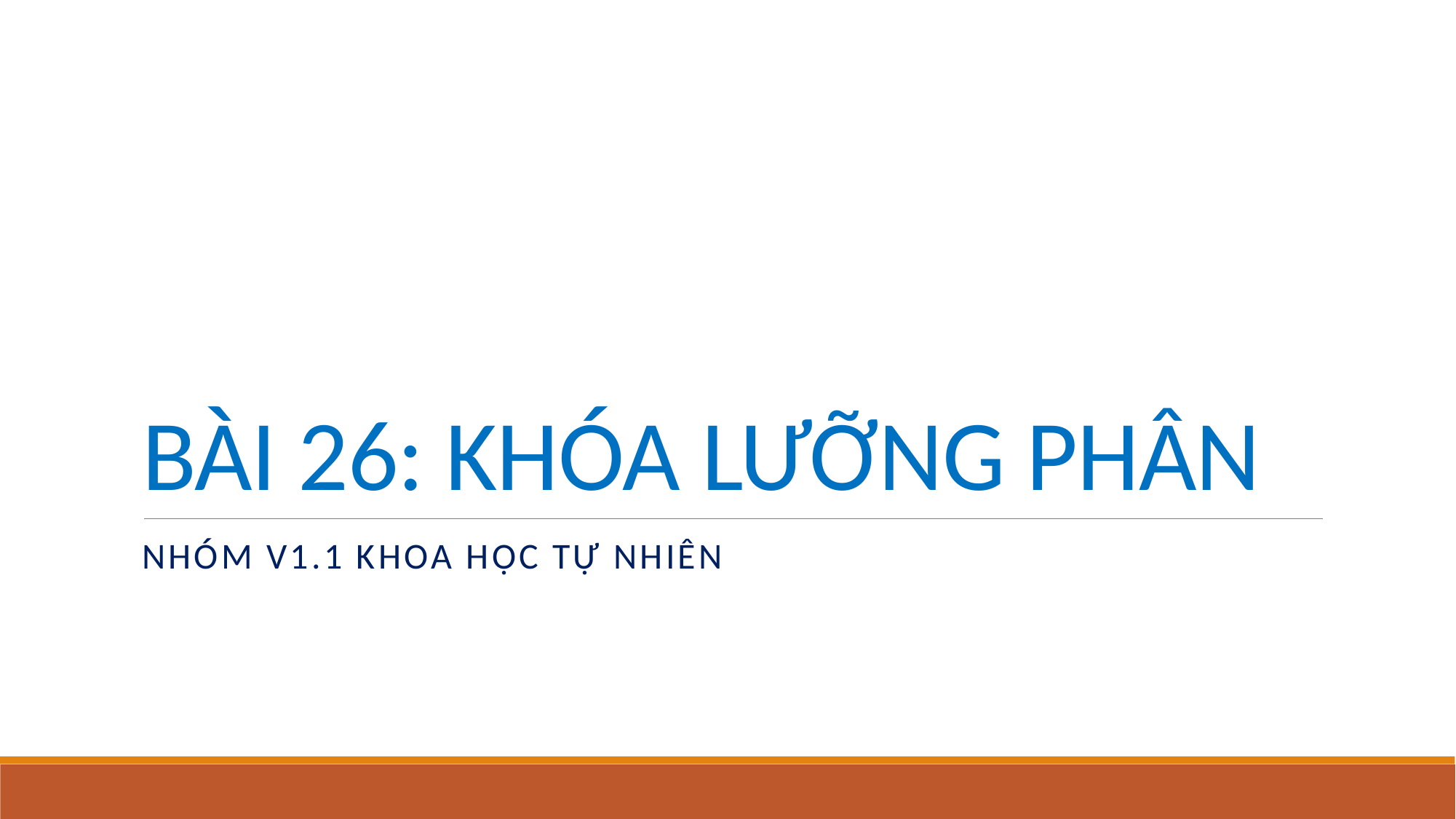

# BÀI 26: KHÓA LƯỠNG PHÂN
nhóm V1.1 Khoa học tự nhiên